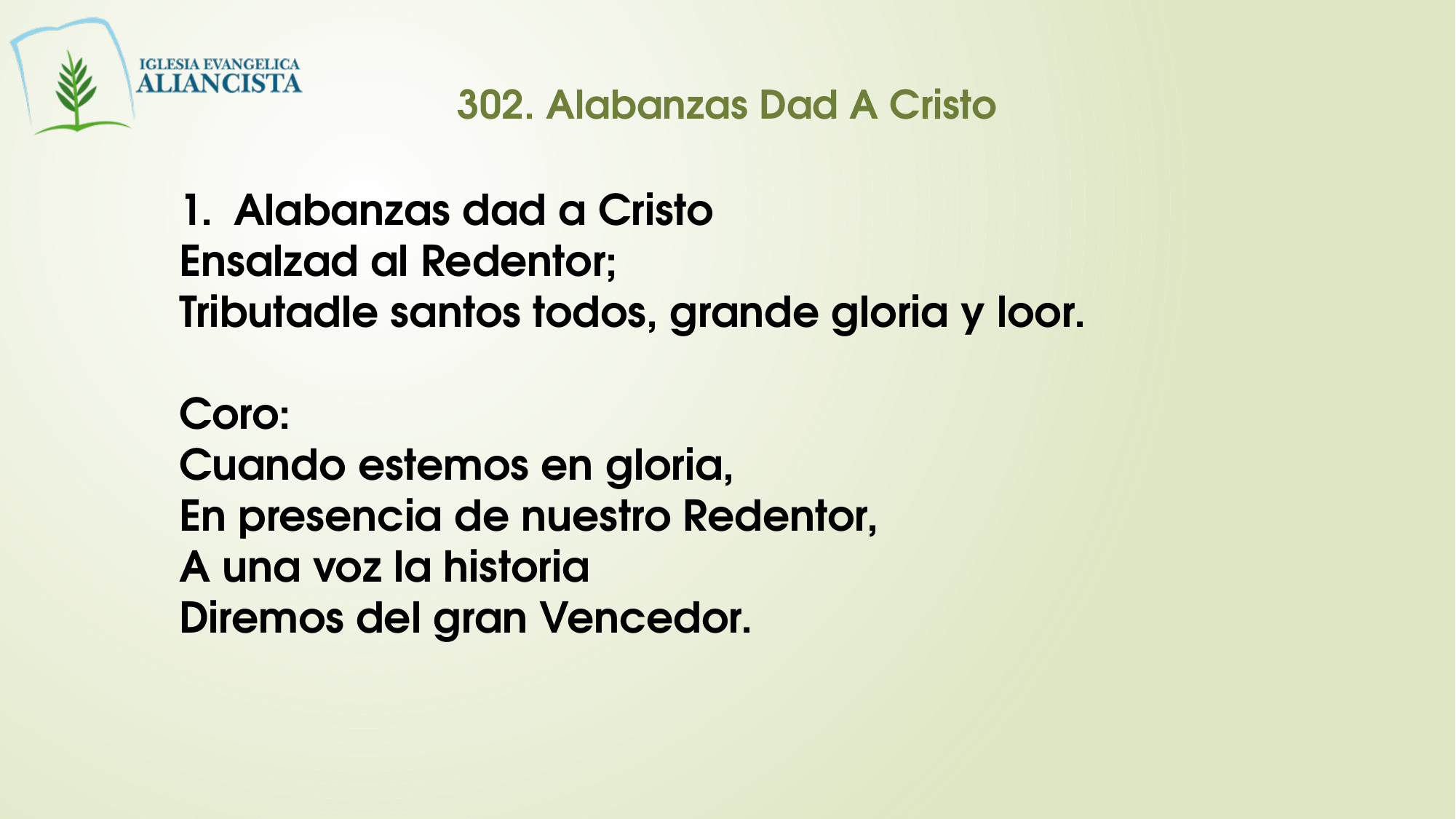

302. Alabanzas Dad A Cristo
Alabanzas dad a Cristo
Ensalzad al Redentor;
Tributadle santos todos, grande gloria y loor.

Coro:
Cuando estemos en gloria,
En presencia de nuestro Redentor,
A una voz la historia
Diremos del gran Vencedor.